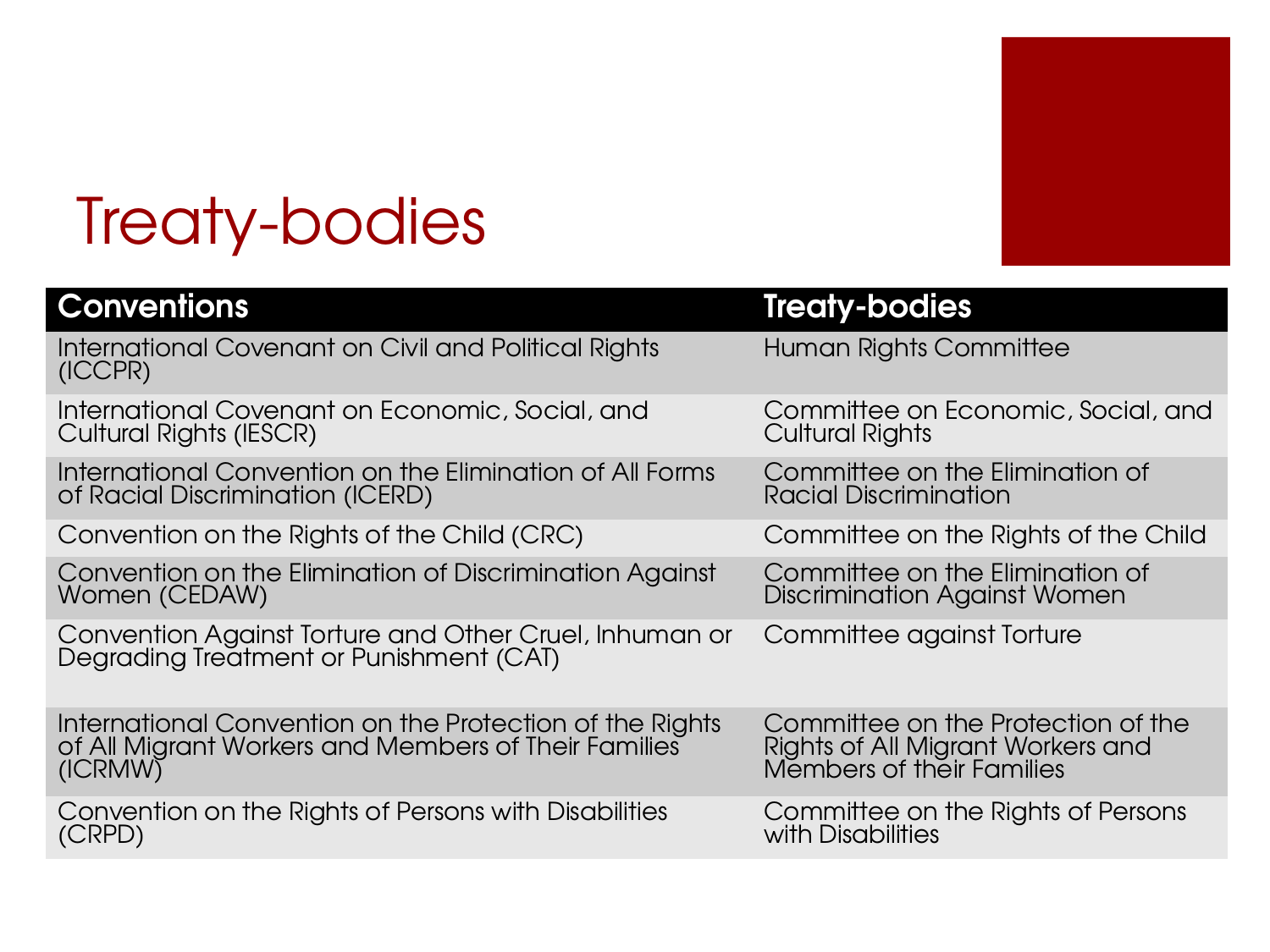

# Treaty-bodies
| Conventions | Treaty-bodies |
| --- | --- |
| International Covenant on Civil and Political Rights (ICCPR) | Human Rights Committee |
| International Covenant on Economic, Social, and Cultural Rights (IESCR) | Committee on Economic, Social, and Cultural Rights |
| International Convention on the Elimination of All Forms of Racial Discrimination (ICERD) | Committee on the Elimination of Racial Discrimination |
| Convention on the Rights of the Child (CRC) | Committee on the Rights of the Child |
| Convention on the Elimination of Discrimination Against Women (CEDAW) | Committee on the Elimination of Discrimination Against Women |
| Convention Against Torture and Other Cruel, Inhuman or Degrading Treatment or Punishment (CAT) | Committee against Torture |
| International Convention on the Protection of the Rights of All Migrant Workers and Members of Their Families (ICRMW) | Committee on the Protection of the Rights of All Migrant Workers and Members of their Families |
| Convention on the Rights of Persons with Disabilities (CRPD) | Committee on the Rights of Persons with Disabilities |